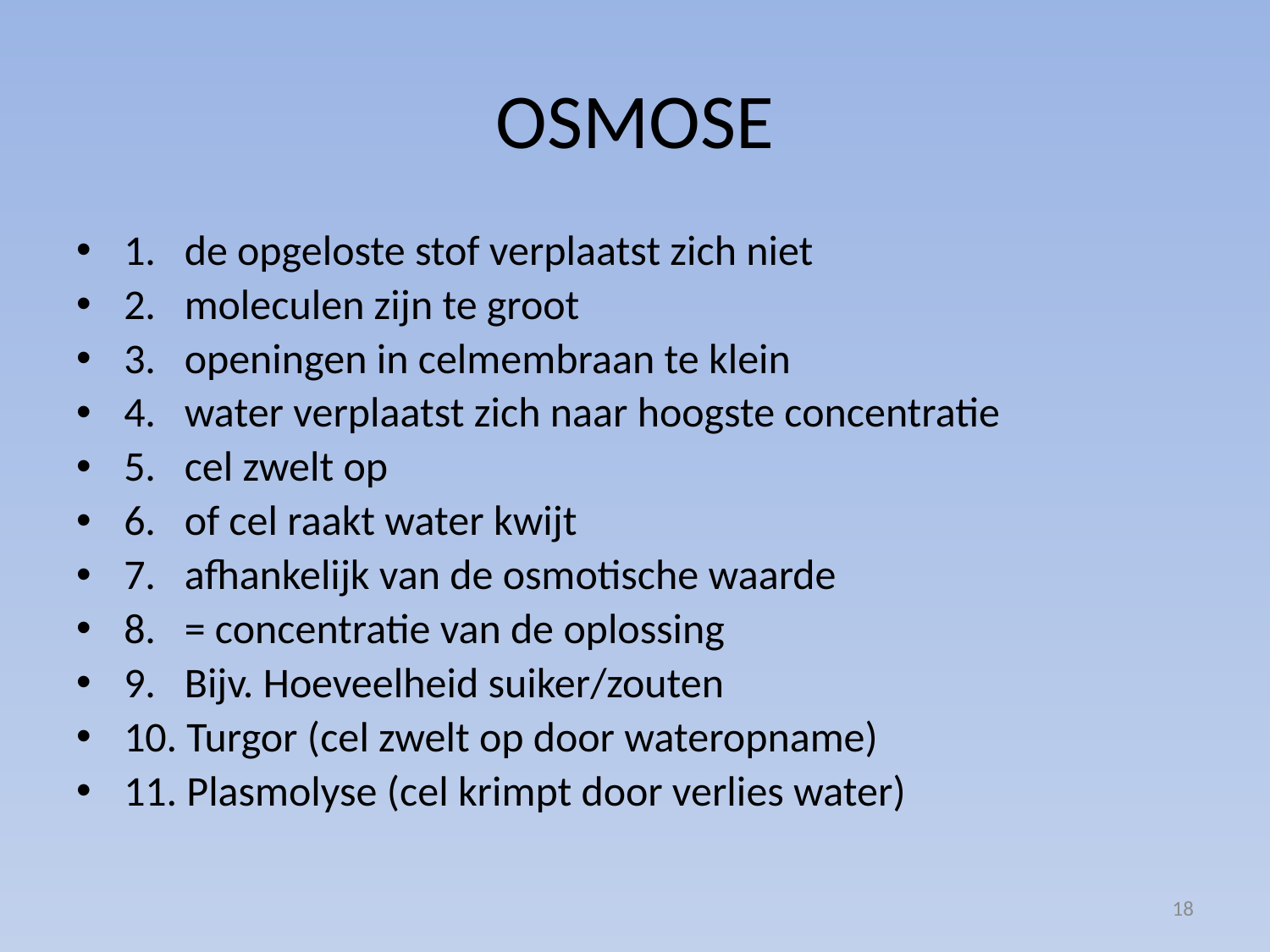

# OSMOSE
1.   de opgeloste stof verplaatst zich niet
2.   moleculen zijn te groot
3.   openingen in celmembraan te klein
4.   water verplaatst zich naar hoogste concentratie
5.   cel zwelt op
6.   of cel raakt water kwijt
7.   afhankelijk van de osmotische waarde
8.   = concentratie van de oplossing
9.   Bijv. Hoeveelheid suiker/zouten
10. Turgor (cel zwelt op door wateropname)
11. Plasmolyse (cel krimpt door verlies water)
18